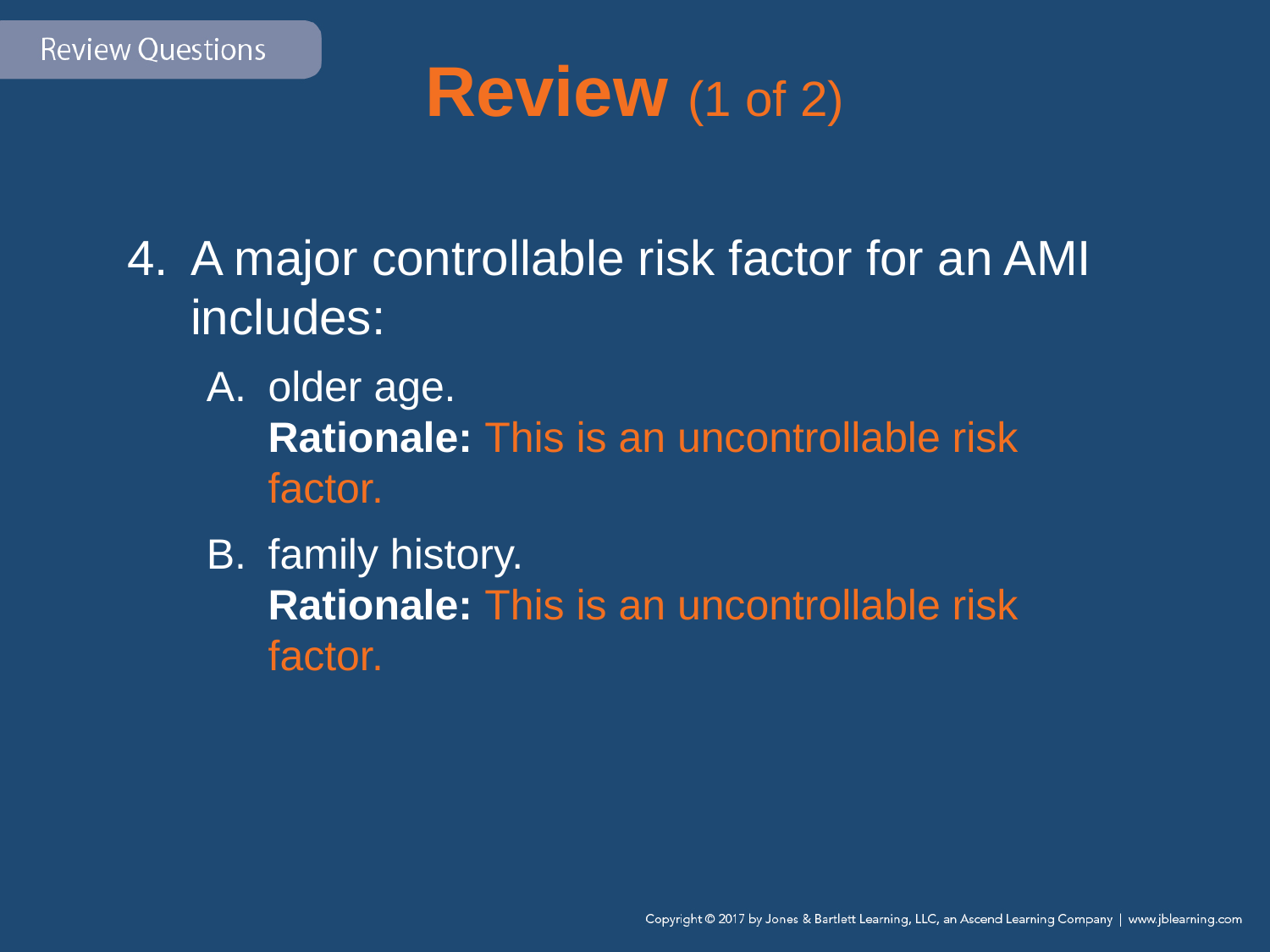

# Review (1 of 2)
A major controllable risk factor for an AMI includes:
older age.
Rationale: This is an uncontrollable risk factor.
family history.
Rationale: This is an uncontrollable risk factor.